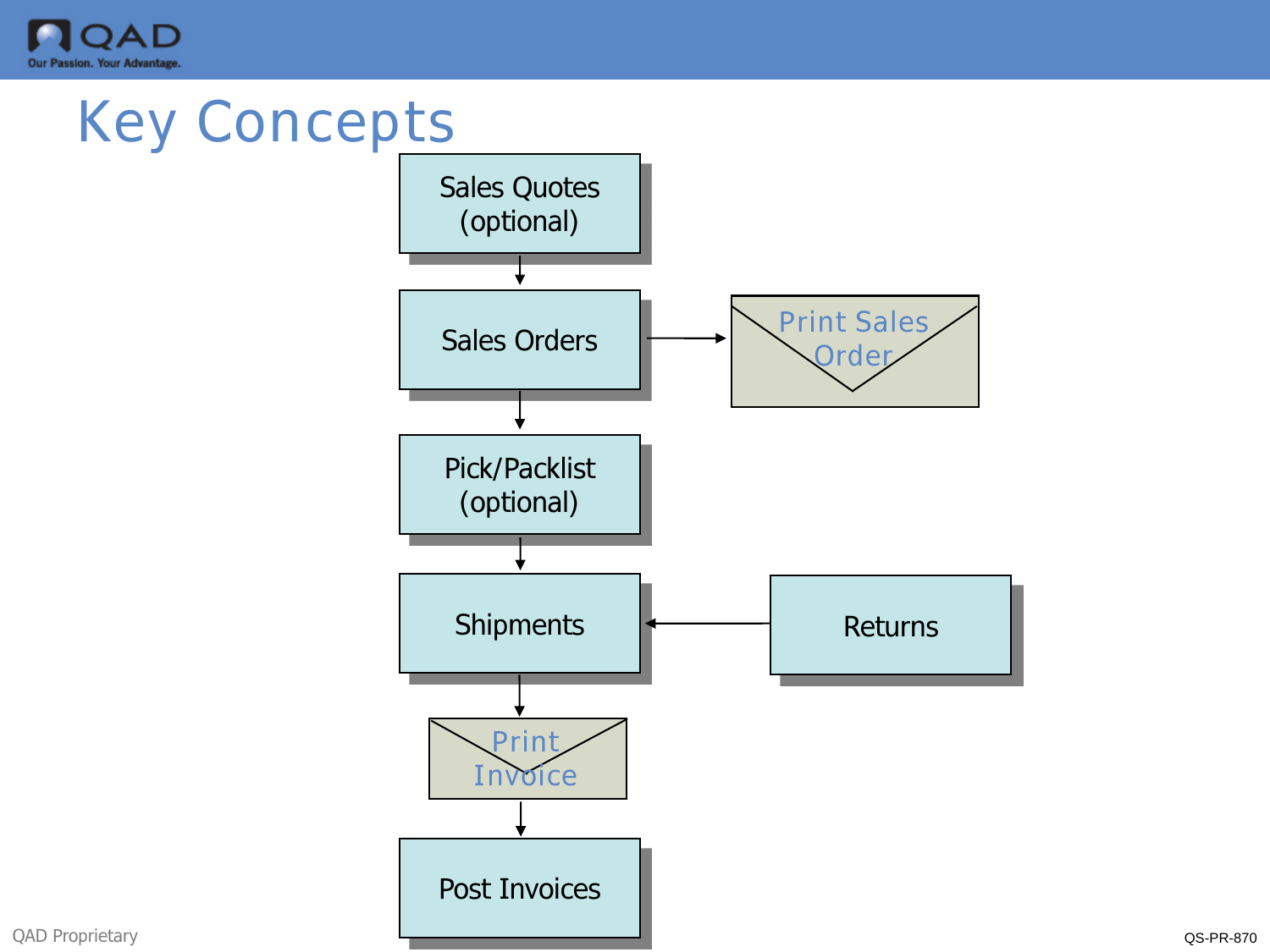

Key Concepts
Sales Quotes
(optional)

Sales Orders

Print Sales
Order

Pick/Packlist
(optional)

Shipments
Returns

Print
Invoice

Post Invoices
QS-PR-870